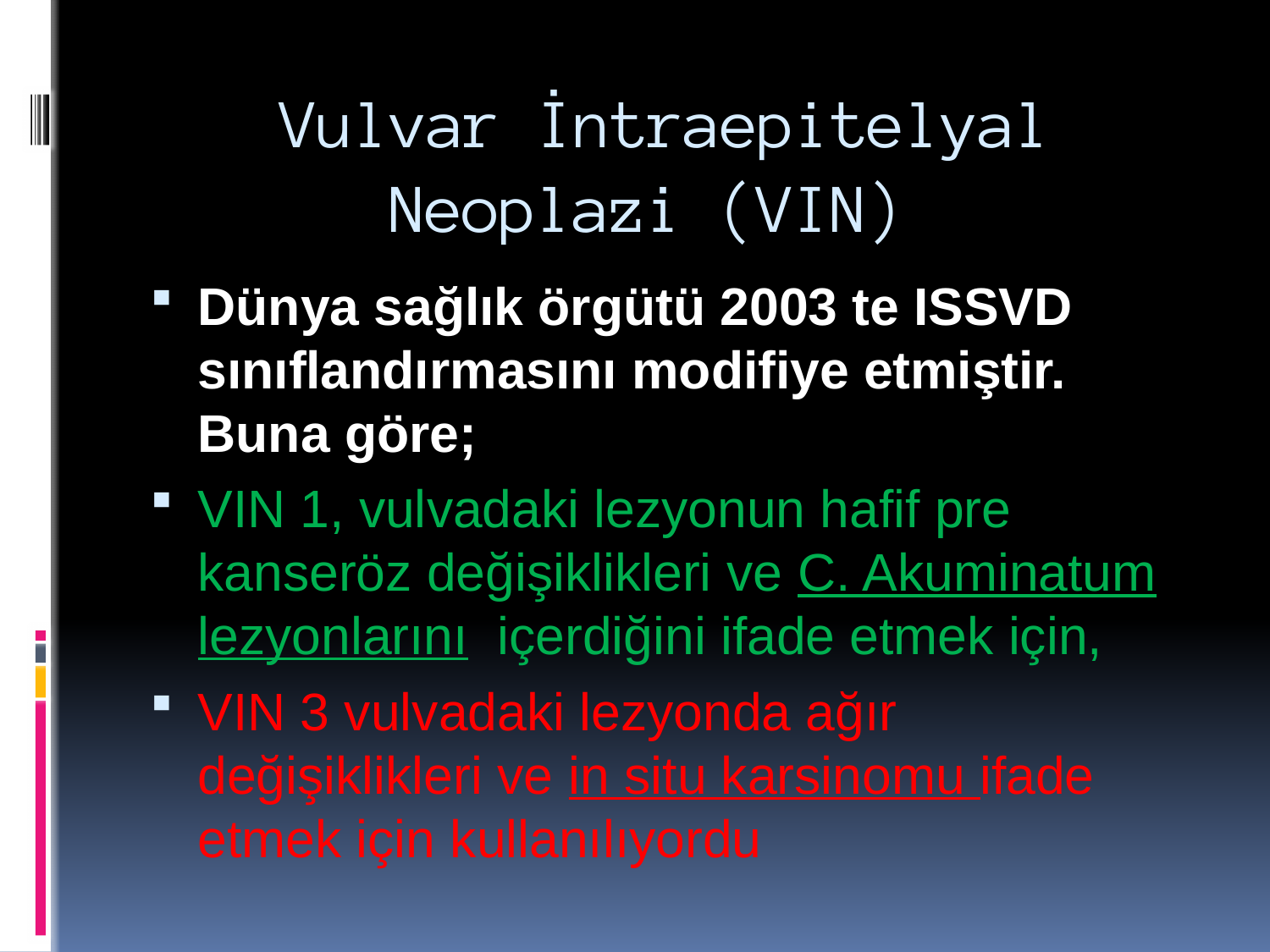

# Vulvar İntraepitelyal Neoplazi (VIN)
Dünya sağlık örgütü 2003 te ISSVD sınıflandırmasını modifiye etmiştir. Buna göre;
VIN 1, vulvadaki lezyonun hafif pre kanseröz değişiklikleri ve C. Akuminatum lezyonlarını  içerdiğini ifade etmek için,
VIN 3 vulvadaki lezyonda ağır değişiklikleri ve in situ karsinomu ifade etmek için kullanılıyordu